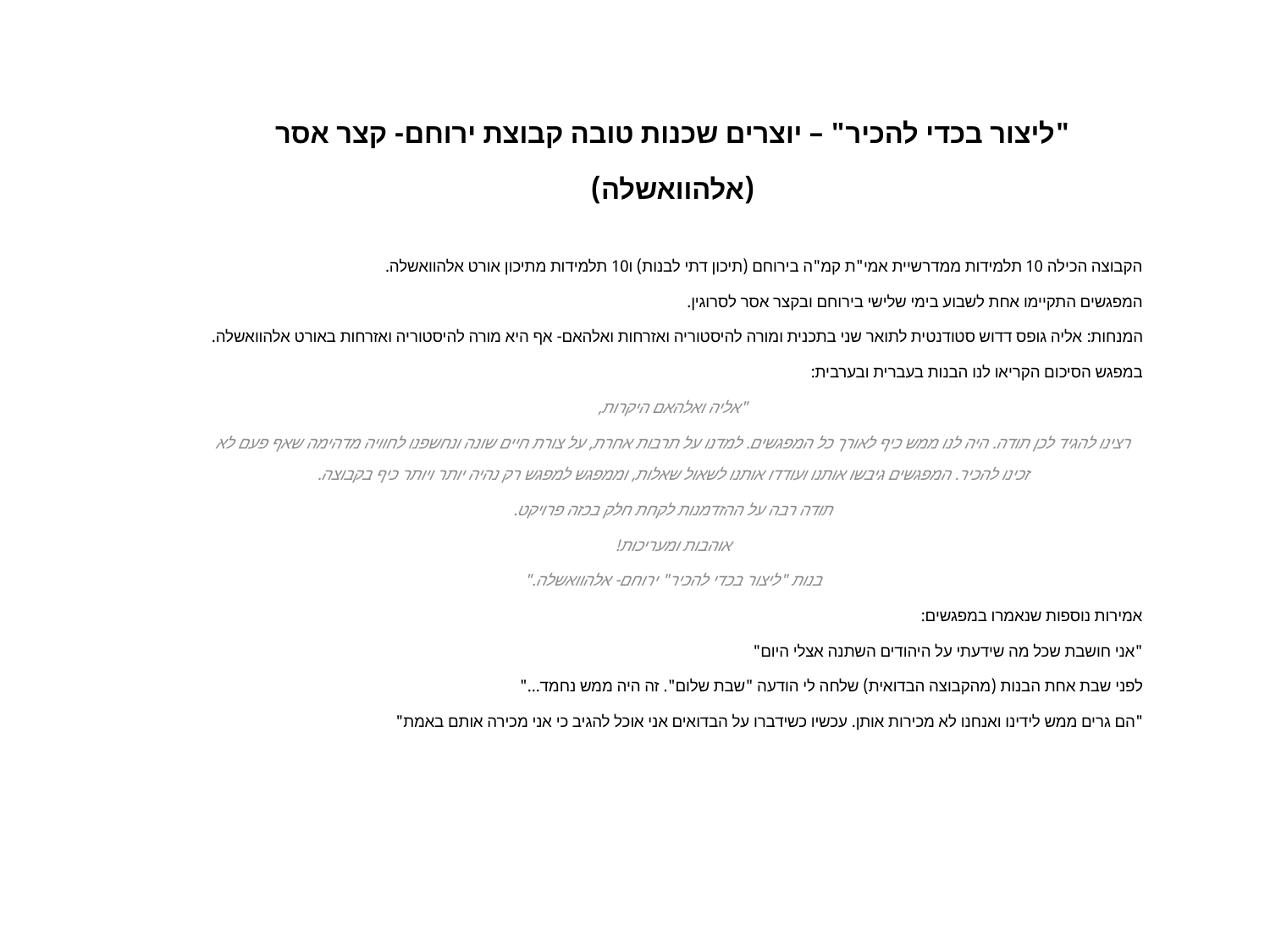

"ליצור בכדי להכיר" – יוצרים שכנות טובה קבוצת ירוחם- קצר אסר (אלהוואשלה)

הקבוצה הכילה 10 תלמידות ממדרשיית אמי"ת קמ"ה בירוחם (תיכון דתי לבנות) ו10 תלמידות מתיכון אורט אלהוואשלה.
המפגשים התקיימו אחת לשבוע בימי שלישי בירוחם ובקצר אסר לסרוגין.
המנחות: אליה גופס דדוש סטודנטית לתואר שני בתכנית ומורה להיסטוריה ואזרחות ואלהאם- אף היא מורה להיסטוריה ואזרחות באורט אלהוואשלה.
במפגש הסיכום הקריאו לנו הבנות בעברית ובערבית:
"אליה ואלהאם היקרות,
רצינו להגיד לכן תודה. היה לנו ממש כיף לאורך כל המפגשים. למדנו על תרבות אחרת, על צורת חיים שונה ונחשפנו לחוויה מדהימה שאף פעם לא זכינו להכיר. המפגשים גיבשו אותנו ועודדו אותנו לשאול שאלות, וממפגש למפגש רק נהיה יותר ויותר כיף בקבוצה.
תודה רבה על ההזדמנות לקחת חלק בכזה פרויקט.
אוהבות ומעריכות!
בנות "ליצור בכדי להכיר" ירוחם- אלהוואשלה."
אמירות נוספות שנאמרו במפגשים:
"אני חושבת שכל מה שידעתי על היהודים השתנה אצלי היום"
לפני שבת אחת הבנות (מהקבוצה הבדואית) שלחה לי הודעה "שבת שלום". זה היה ממש נחמד..."
"הם גרים ממש לידינו ואנחנו לא מכירות אותן. עכשיו כשידברו על הבדואים אני אוכל להגיב כי אני מכירה אותם באמת"